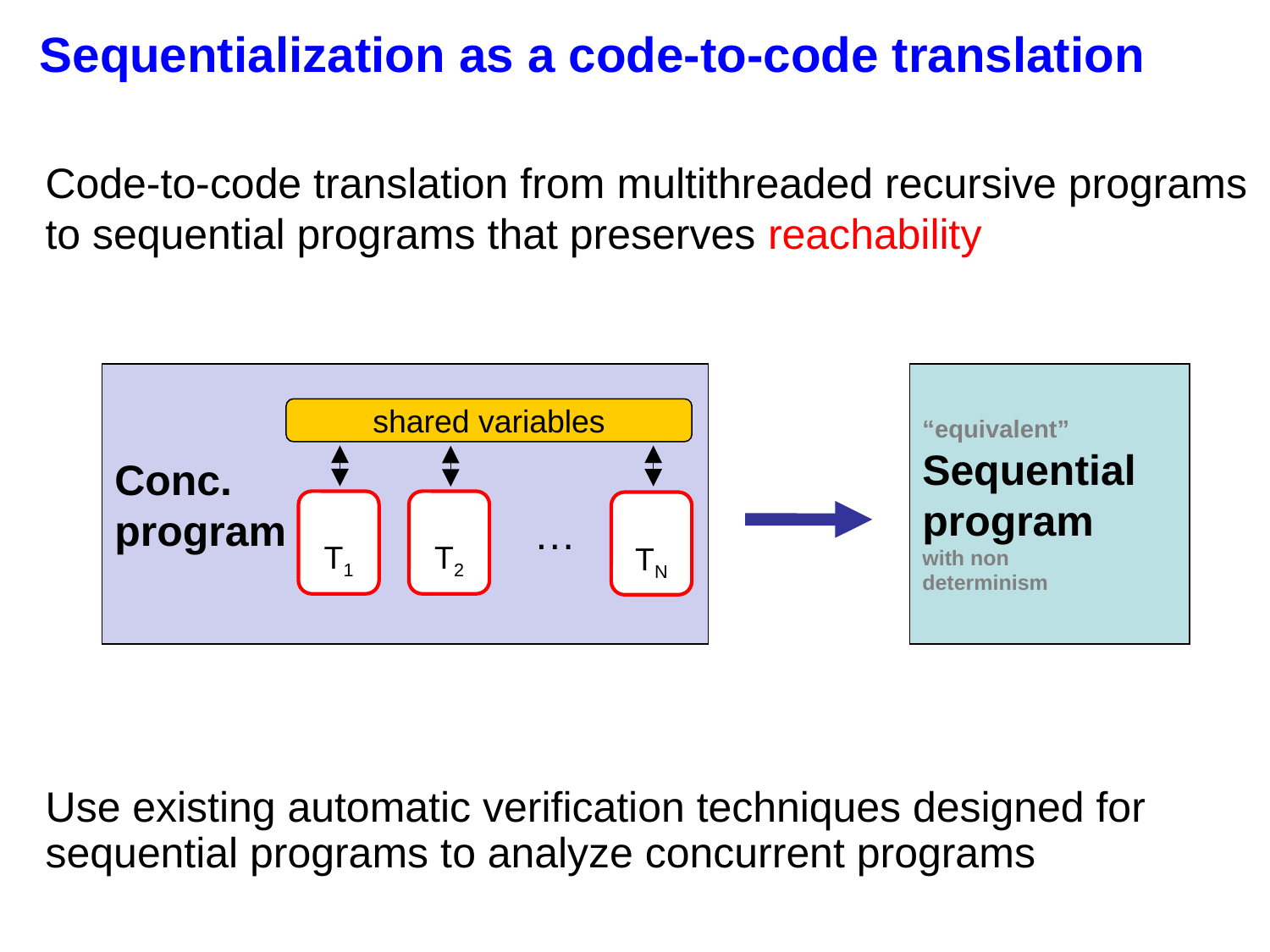

# Sequentialization as a code-to-code translation
Code-to-code translation from multithreaded recursive programs to sequential programs that preserves reachability
Conc.
program
“equivalent”
Sequential
program
with non
determinism
shared variables

T1

T2

TN
…

Use existing automatic verification techniques designed for sequential programs to analyze concurrent programs